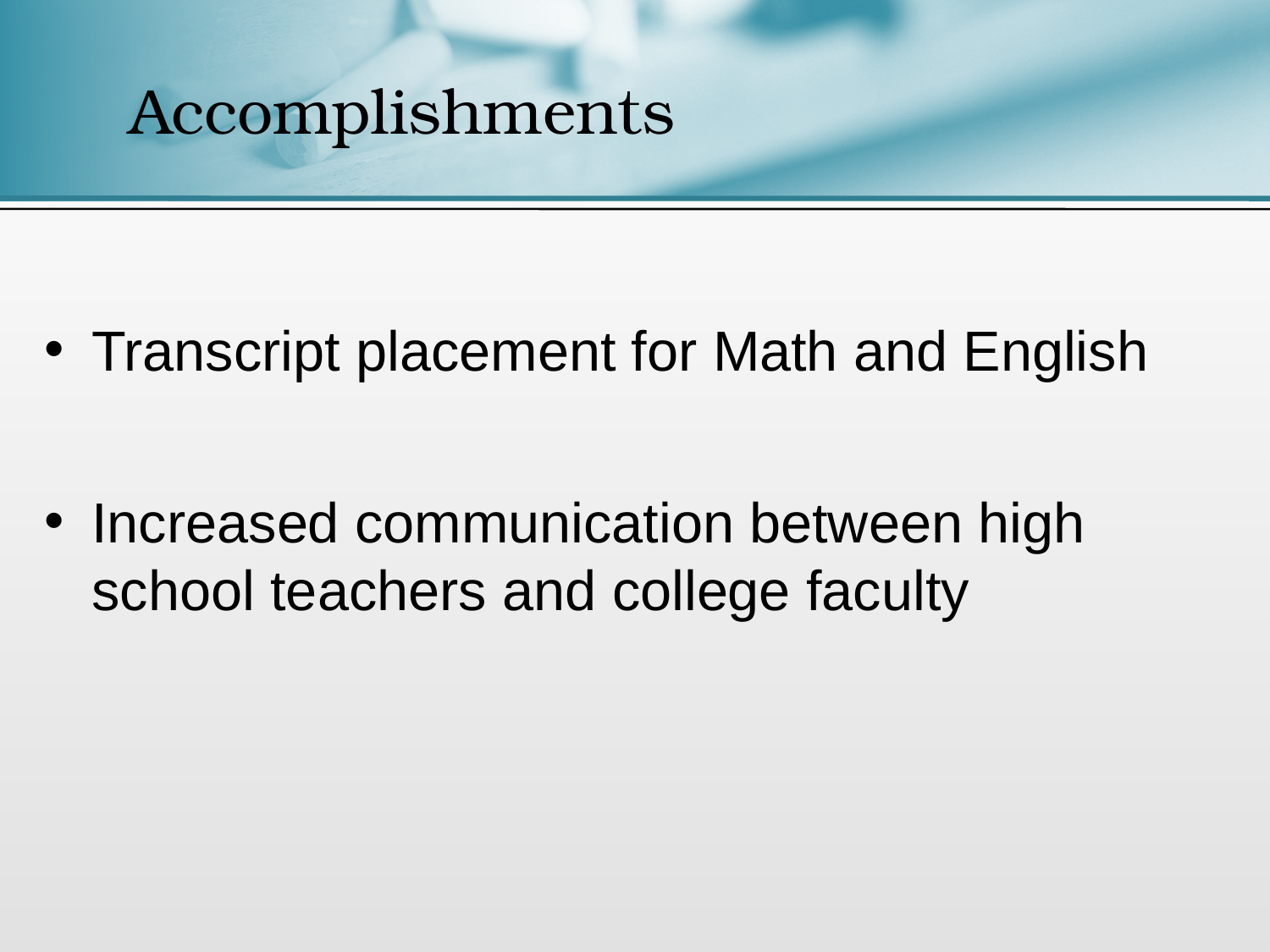

# Accomplishments

Transcript placement for Math and English

Increased communication between high school teachers and college faculty